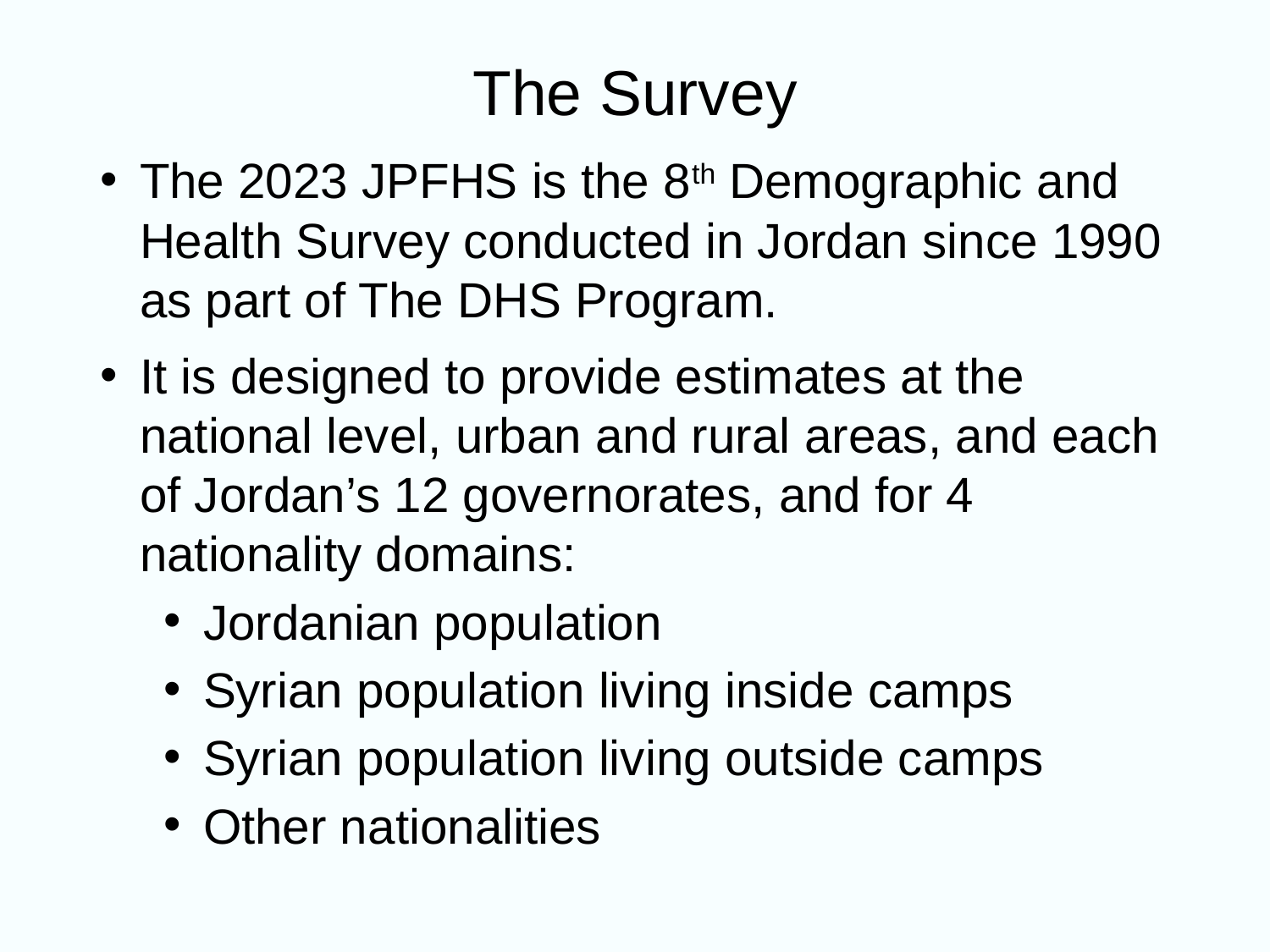

# The Survey
The 2023 JPFHS is the 8th Demographic and Health Survey conducted in Jordan since 1990 as part of The DHS Program.
It is designed to provide estimates at the national level, urban and rural areas, and each of Jordan’s 12 governorates, and for 4 nationality domains:
Jordanian population
Syrian population living inside camps
Syrian population living outside camps
Other nationalities